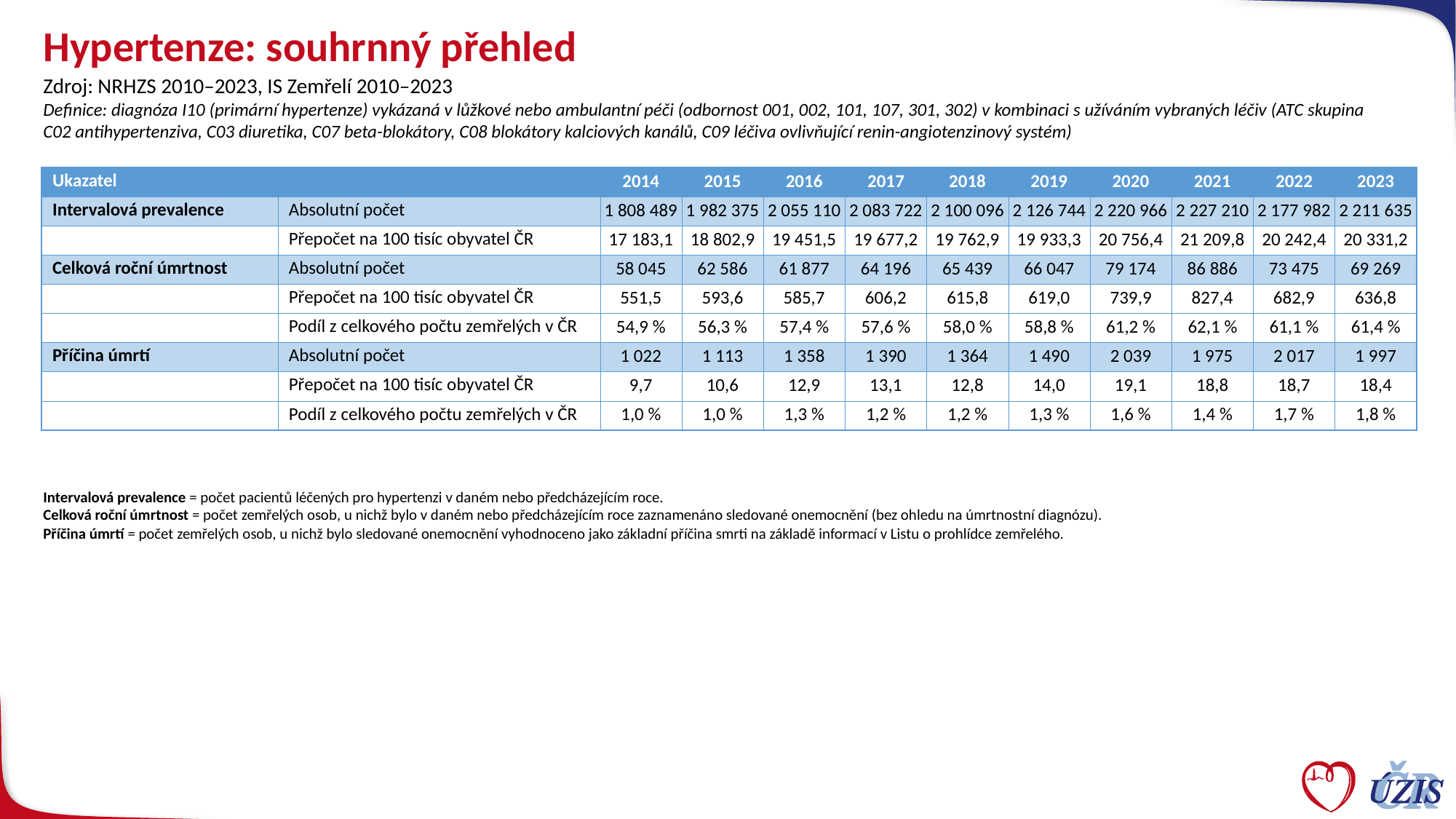

# Hypertenze: souhrnný přehled
Zdroj: NRHZS 2010–2023, IS Zemřelí 2010–2023
Definice: diagnóza I10 (primární hypertenze) vykázaná v lůžkové nebo ambulantní péči (odbornost 001, 002, 101, 107, 301, 302) v kombinaci s užíváním vybraných léčiv (ATC skupina C02 antihypertenziva, C03 diuretika, C07 beta-blokátory, C08 blokátory kalciových kanálů, C09 léčiva ovlivňující renin-angiotenzinový systém)
| Ukazatel |  | 2014 | 2015 | 2016 | 2017 | 2018 | 2019 | 2020 | 2021 | 2022 | 2023 |
| --- | --- | --- | --- | --- | --- | --- | --- | --- | --- | --- | --- |
| Intervalová prevalence | Absolutní počet | 1 808 489 | 1 982 375 | 2 055 110 | 2 083 722 | 2 100 096 | 2 126 744 | 2 220 966 | 2 227 210 | 2 177 982 | 2 211 635 |
|  | Přepočet na 100 tisíc obyvatel ČR | 17 183,1 | 18 802,9 | 19 451,5 | 19 677,2 | 19 762,9 | 19 933,3 | 20 756,4 | 21 209,8 | 20 242,4 | 20 331,2 |
| Celková roční úmrtnost | Absolutní počet | 58 045 | 62 586 | 61 877 | 64 196 | 65 439 | 66 047 | 79 174 | 86 886 | 73 475 | 69 269 |
|  | Přepočet na 100 tisíc obyvatel ČR | 551,5 | 593,6 | 585,7 | 606,2 | 615,8 | 619,0 | 739,9 | 827,4 | 682,9 | 636,8 |
|  | Podíl z celkového počtu zemřelých v ČR | 54,9 % | 56,3 % | 57,4 % | 57,6 % | 58,0 % | 58,8 % | 61,2 % | 62,1 % | 61,1 % | 61,4 % |
| Příčina úmrtí | Absolutní počet | 1 022 | 1 113 | 1 358 | 1 390 | 1 364 | 1 490 | 2 039 | 1 975 | 2 017 | 1 997 |
|  | Přepočet na 100 tisíc obyvatel ČR | 9,7 | 10,6 | 12,9 | 13,1 | 12,8 | 14,0 | 19,1 | 18,8 | 18,7 | 18,4 |
|  | Podíl z celkového počtu zemřelých v ČR | 1,0 % | 1,0 % | 1,3 % | 1,2 % | 1,2 % | 1,3 % | 1,6 % | 1,4 % | 1,7 % | 1,8 % |
Intervalová prevalence = počet pacientů léčených pro hypertenzi v daném nebo předcházejícím roce.
Celková roční úmrtnost = počet zemřelých osob, u nichž bylo v daném nebo předcházejícím roce zaznamenáno sledované onemocnění (bez ohledu na úmrtnostní diagnózu).
Příčina úmrtí = počet zemřelých osob, u nichž bylo sledované onemocnění vyhodnoceno jako základní příčina smrti na základě informací v Listu o prohlídce zemřelého.